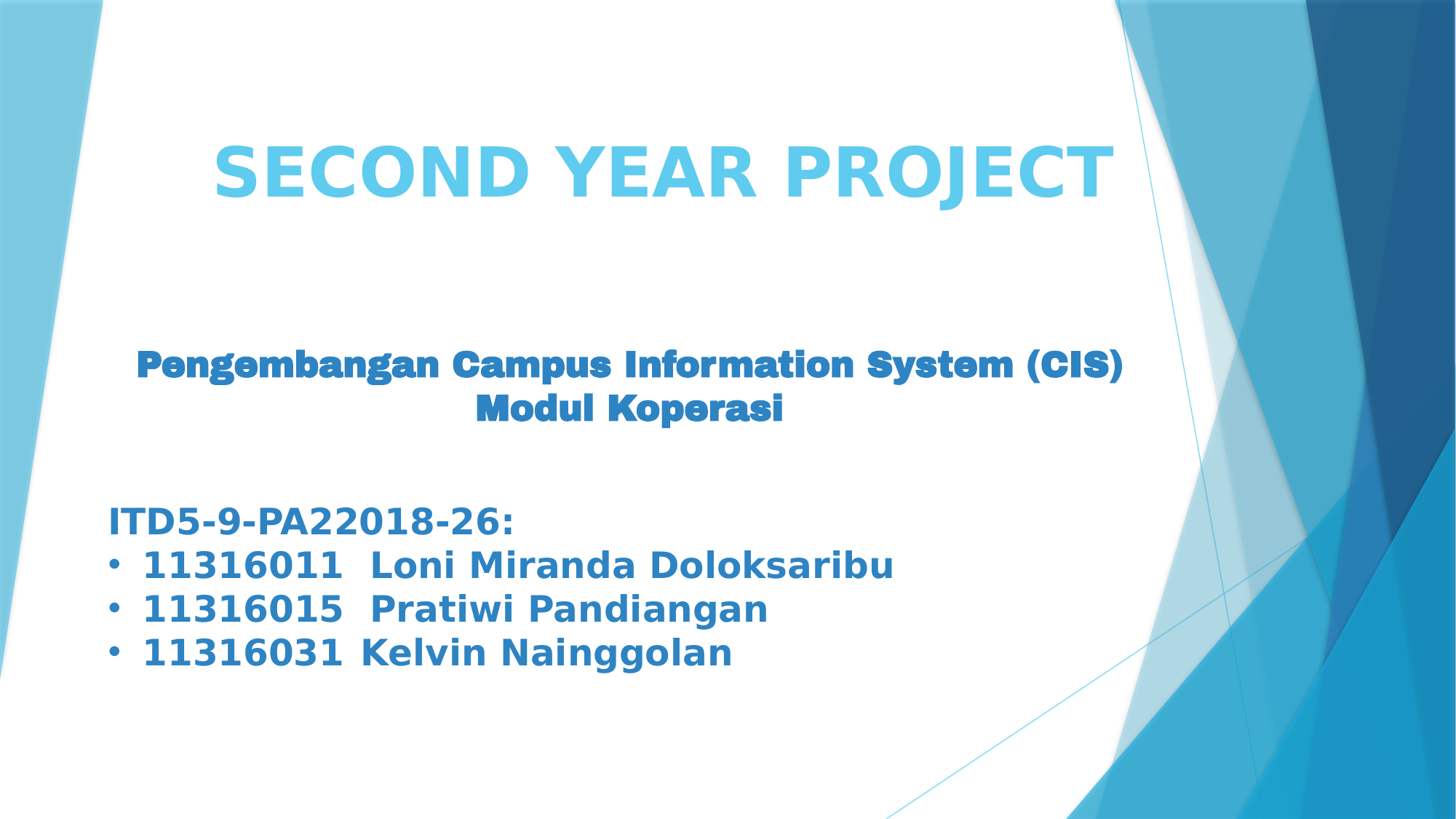

# SECOND YEAR PROJECT
Pengembangan Campus Information System (CIS) Modul Koperasi
ITD5-9-PA22018-26:
11316011  Loni Miranda Doloksaribu
11316015  Pratiwi Pandiangan
11316031	Kelvin Nainggolan